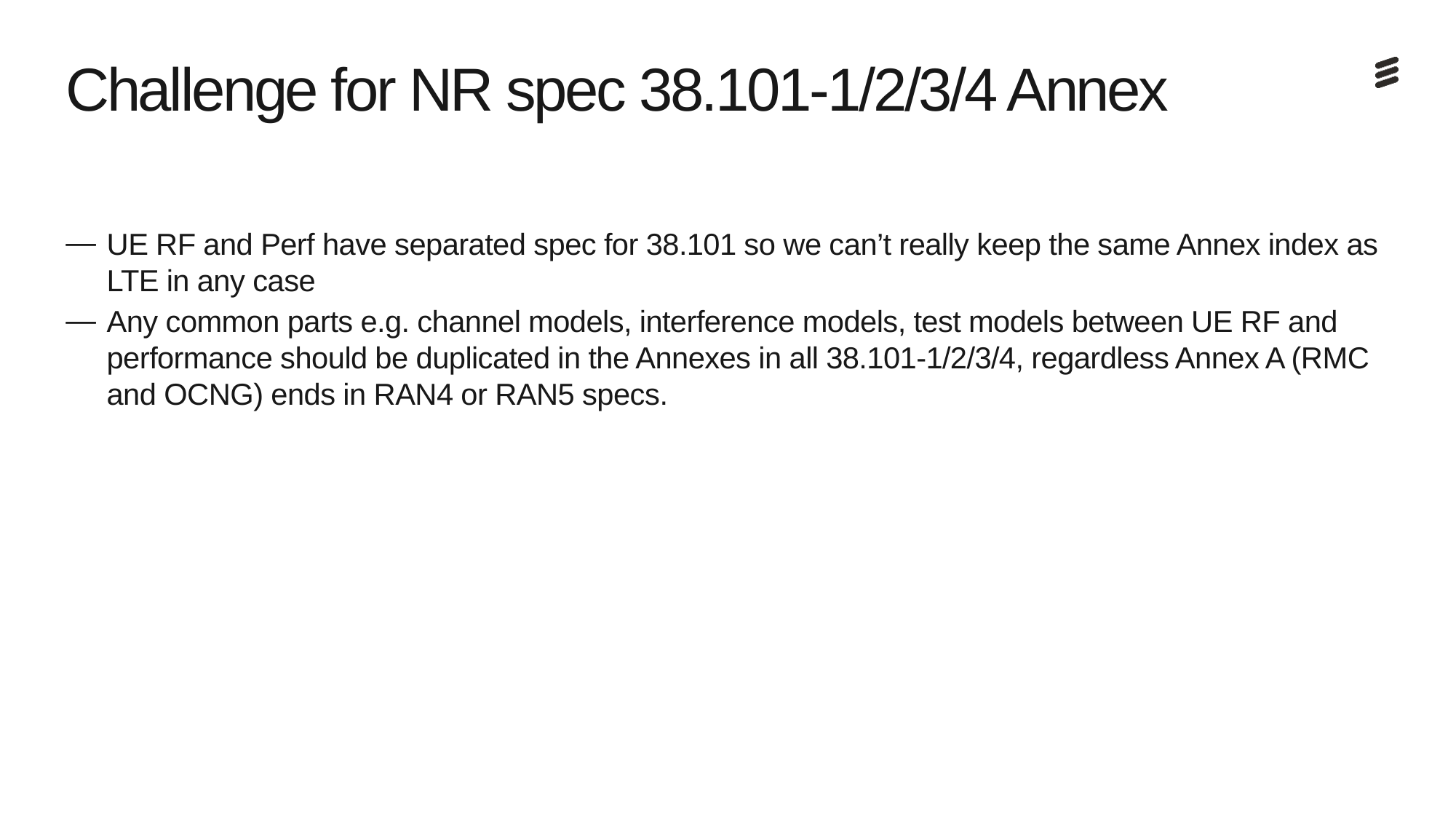

# Challenge for NR spec 38.101-1/2/3/4 Annex
UE RF and Perf have separated spec for 38.101 so we can’t really keep the same Annex index as LTE in any case
Any common parts e.g. channel models, interference models, test models between UE RF and performance should be duplicated in the Annexes in all 38.101-1/2/3/4, regardless Annex A (RMC and OCNG) ends in RAN4 or RAN5 specs.